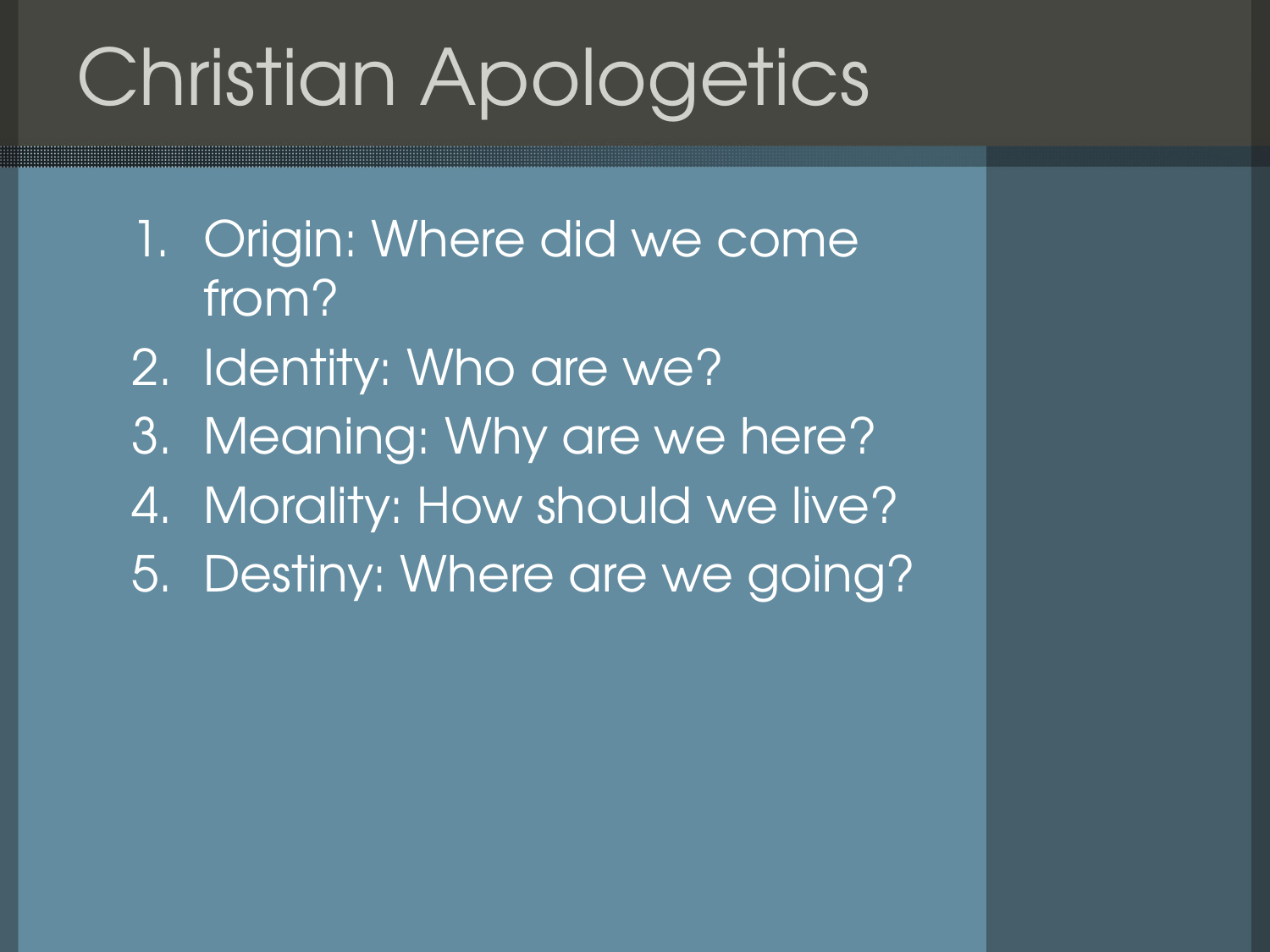

# Christian Apologetics
Origin: Where did we come from?
Identity: Who are we?
Meaning: Why are we here?
Morality: How should we live?
Destiny: Where are we going?